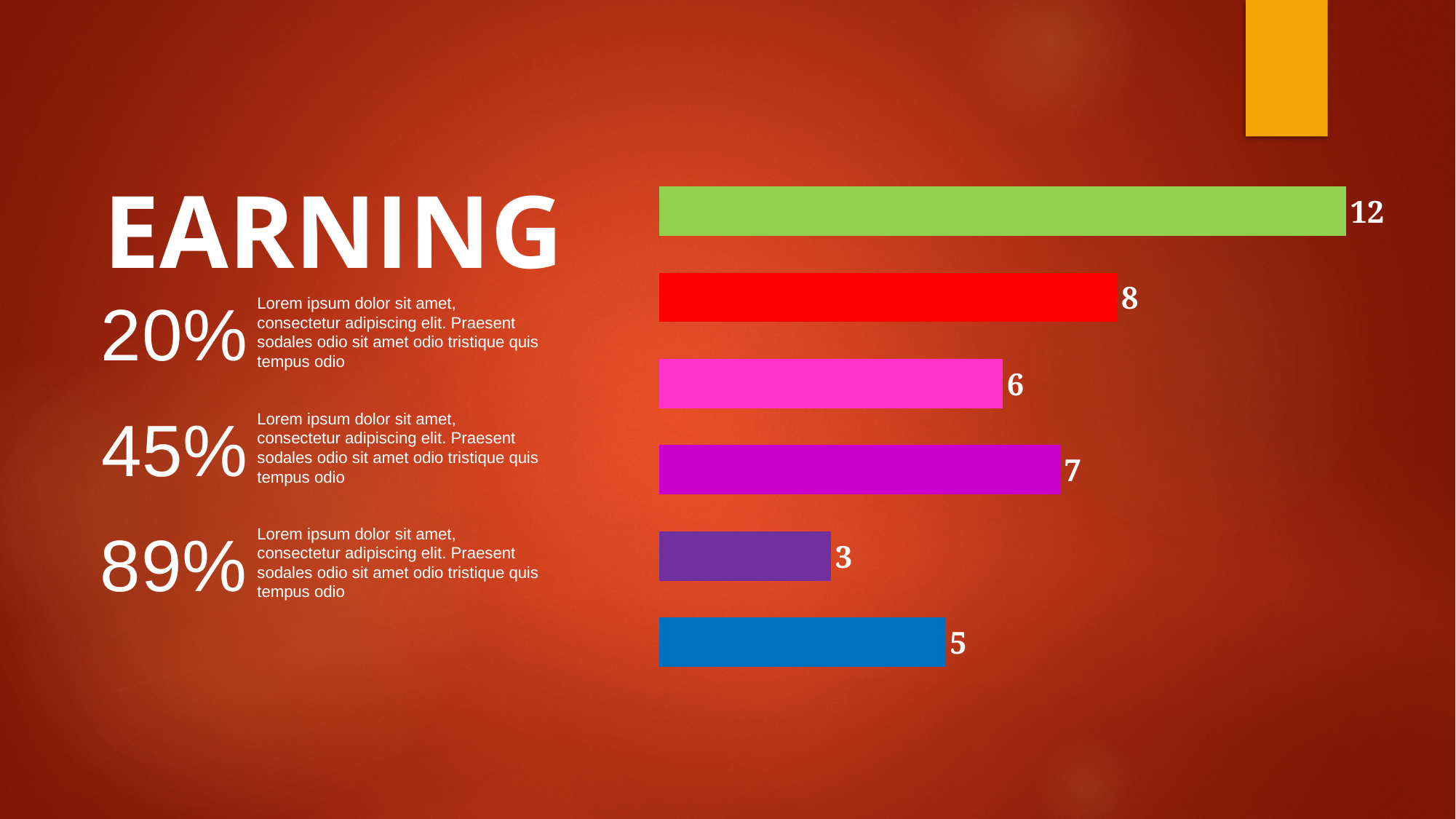

### Chart

| Category | Series 1 |
|---|---|
| Nokia | 5.0 |
| HTC | 3.0 |
| Samsung | 7.0 |
| Motorola | 6.0 |
| Apple | 8.0 |
| Samsung | 12.0 |
EARNING
20%
Lorem ipsum dolor sit amet, consectetur adipiscing elit. Praesent sodales odio sit amet odio tristique quis tempus odio
45%
Lorem ipsum dolor sit amet, consectetur adipiscing elit. Praesent sodales odio sit amet odio tristique quis tempus odio
89%
Lorem ipsum dolor sit amet, consectetur adipiscing elit. Praesent sodales odio sit amet odio tristique quis tempus odio